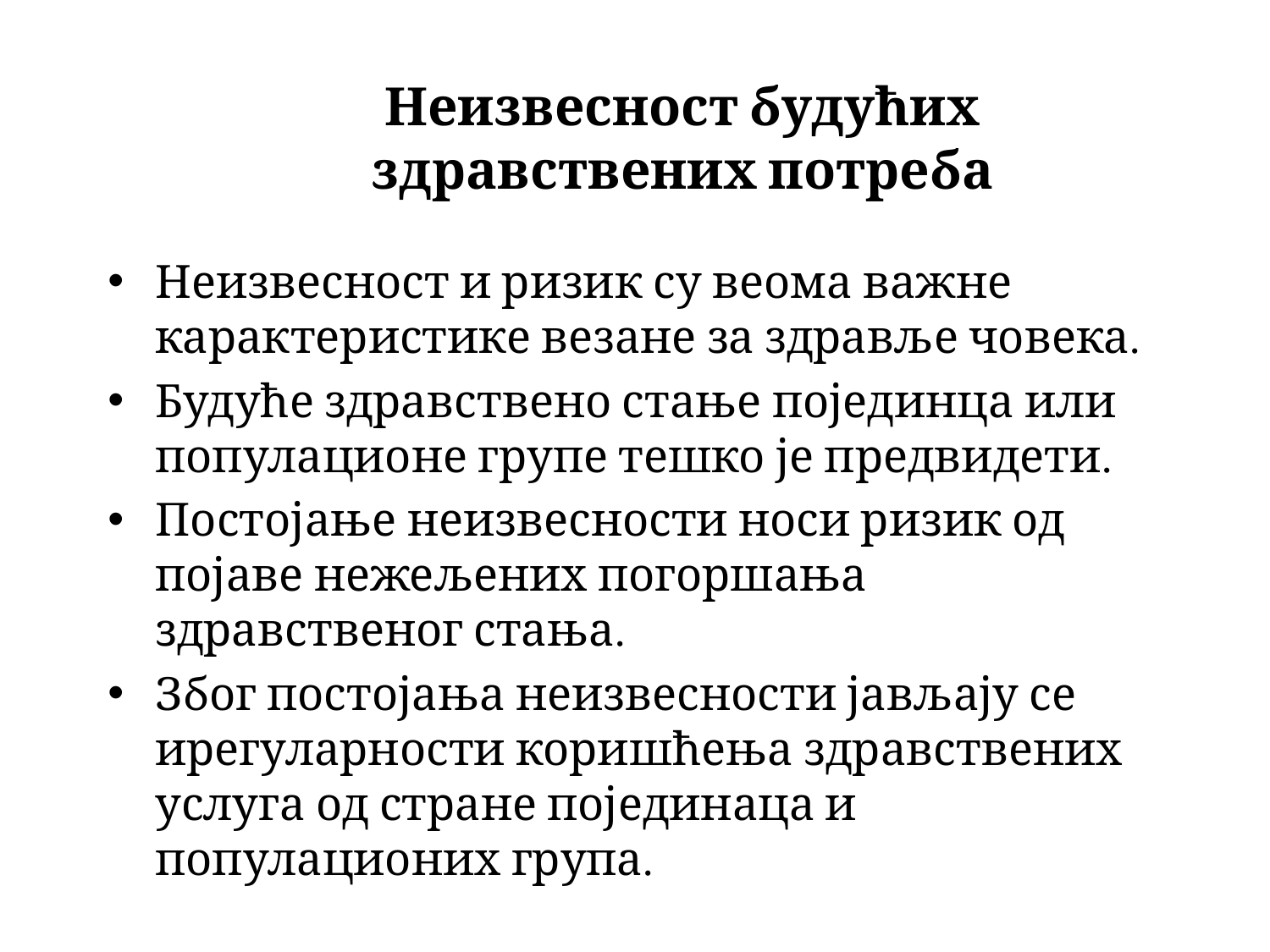

# Неизвесност будућих здравствених потреба
Неизвесност и ризик су веома важне карактеристике везане за здравље човека.
Будуће здравствено стање појединца или популационе групе тешко је предвидети.
Постојање неизвесности носи ризик од појаве нежељених погоршања здравственог стања.
Због постојања неизвесности јављају се ирегуларности коришћења здравствених услуга од стране појединаца и популационих група.